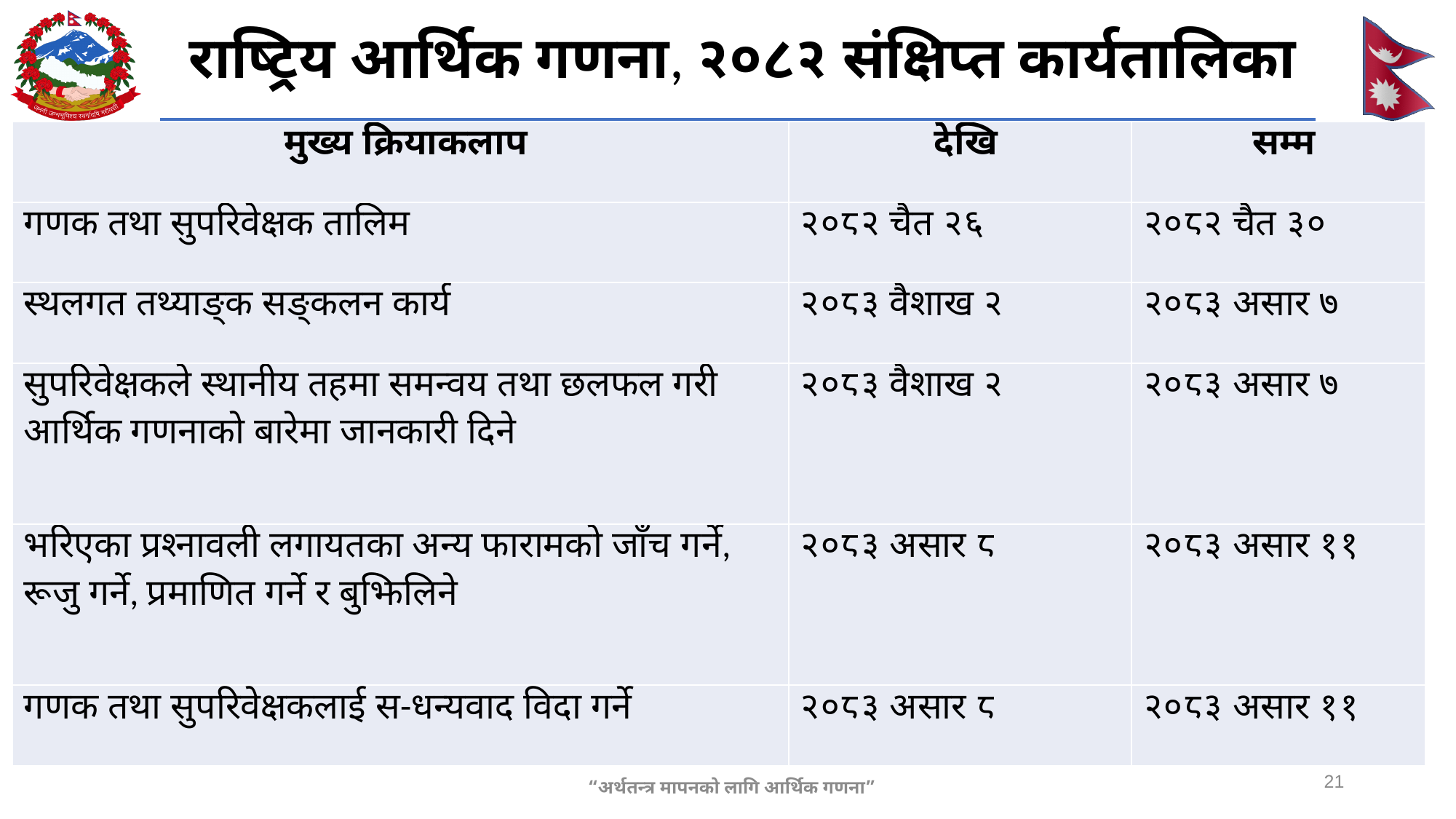

# राष्ट्रिय आर्थिक गणना, २०८२ संक्षिप्त कार्यतालिका
| मुख्य क्रियाकलाप | देखि | सम्म |
| --- | --- | --- |
| गणक तथा सुपरिवेक्षक तालिम | २०८२ चैत २६ | २०८२ चैत ३० |
| स्थलगत तथ्याङ्क सङ्कलन कार्य | २०८३ वैशाख २ | २०८३ असार ७ |
| सुपरिवेक्षकले स्थानीय तहमा समन्वय तथा छलफल गरी आर्थिक गणनाको बारेमा जानकारी दिने | २०८३ वैशाख २ | २०८३ असार ७ |
| भरिएका प्रश्नावली लगायतका अन्य फारामको जाँच गर्ने, रूजु गर्ने, प्रमाणित गर्ने र बुझिलिने | २०८३ असार ८ | २०८३ असार ११ |
| गणक तथा सुपरिवेक्षकलाई स-धन्यवाद विदा गर्ने | २०८३ असार ८ | २०८३ असार ११ |

21
“अर्थतन्त्र मापनको लागि आर्थिक गणना”